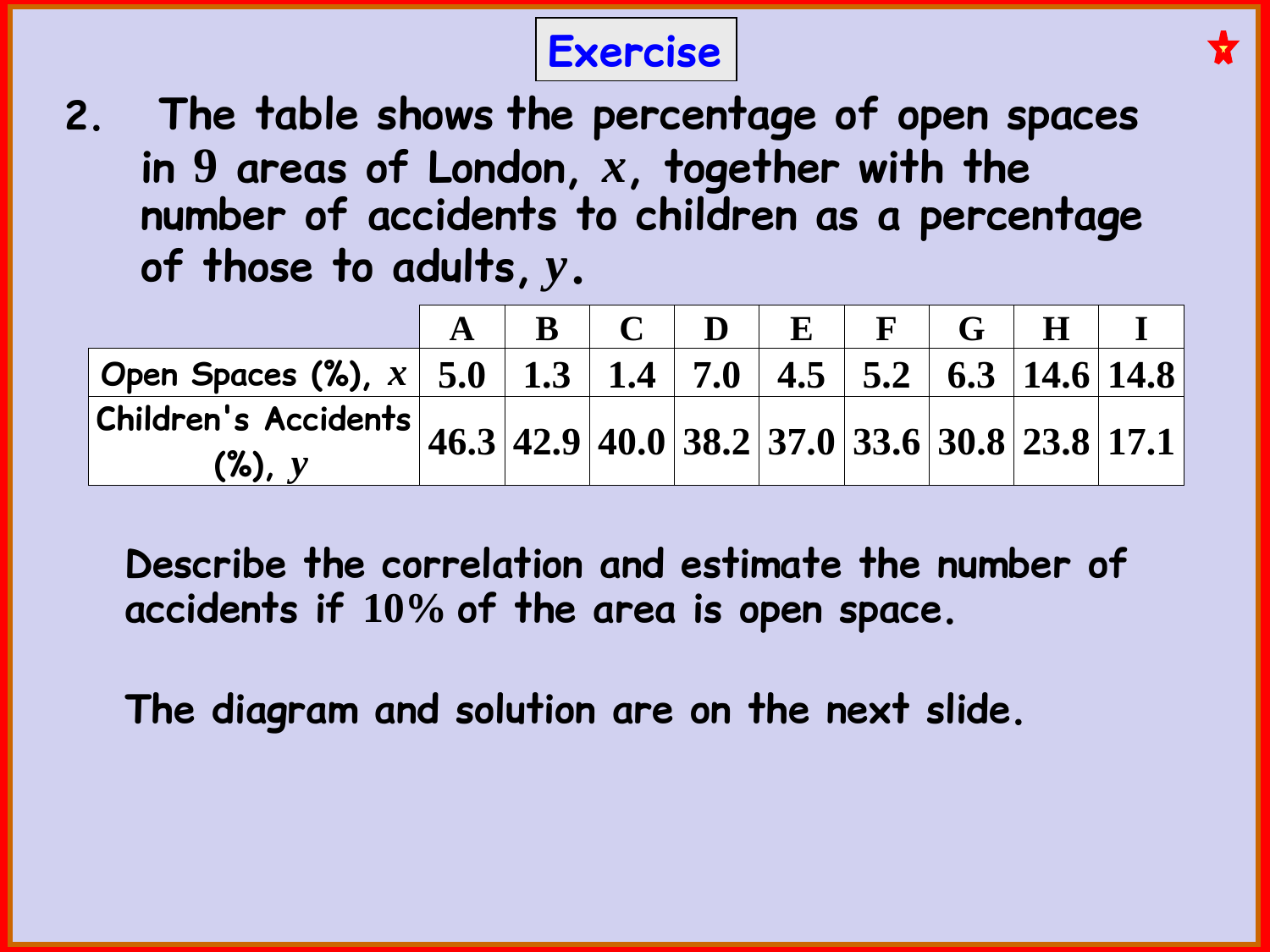

Exercise

2.	 The table shows the percentage of open spaces in 9 areas of London, x, together with the number of accidents to children as a percentage of those to adults, y.
|  | A | B | C | D | E | F | G | H | I |
| --- | --- | --- | --- | --- | --- | --- | --- | --- | --- |
| Open Spaces (%), x | 5.0 | 1.3 | 1.4 | 7.0 | 4.5 | 5.2 | 6.3 | 14.6 | 14.8 |
| Children's Accidents (%), y | 46.3 | 42.9 | 40.0 | 38.2 | 37.0 | 33.6 | 30.8 | 23.8 | 17.1 |

Describe the correlation and estimate the number of accidents if 10% of the area is open space.

The diagram and solution are on the next slide.